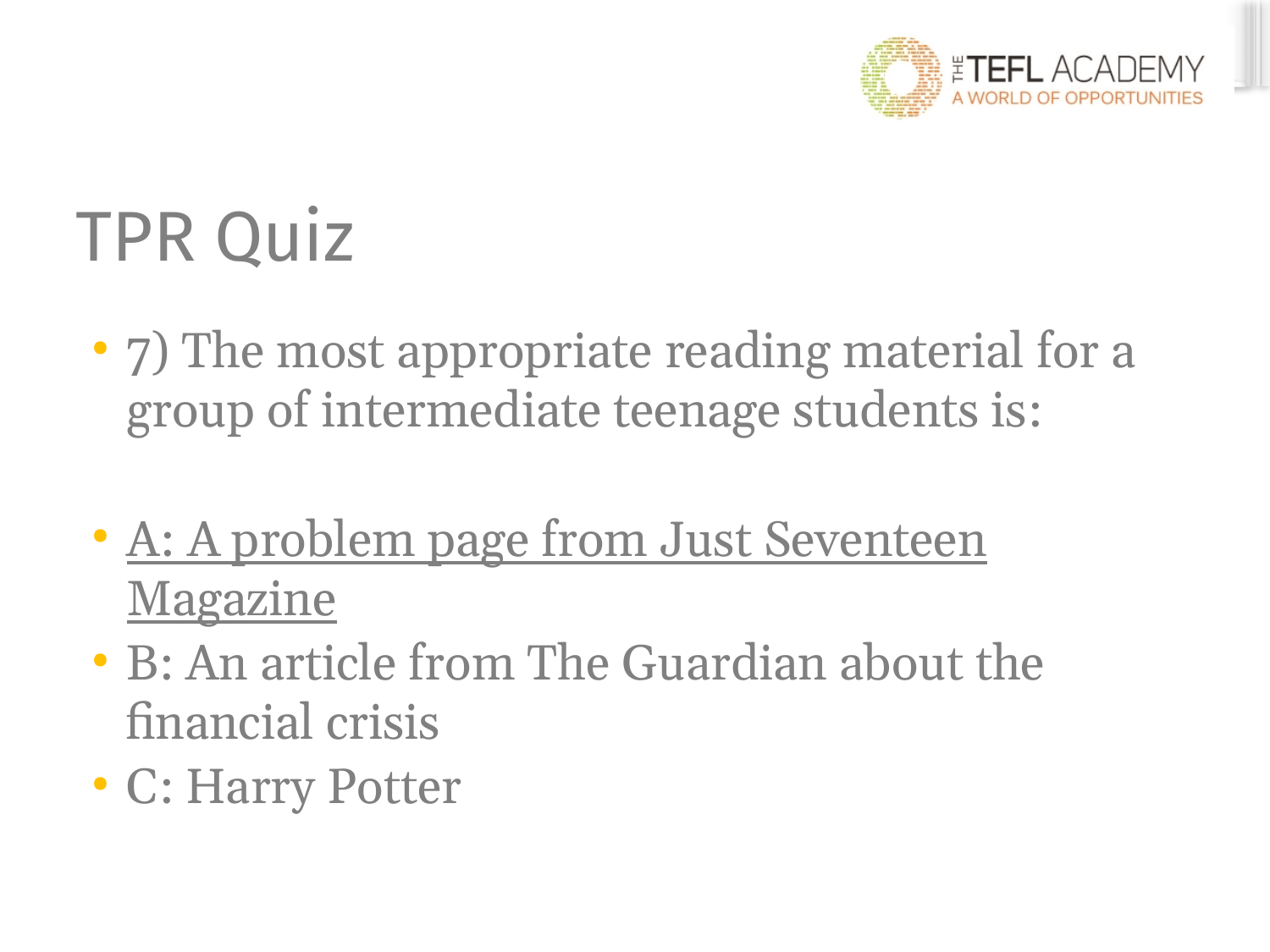

# TPR Quiz
7) The most appropriate reading material for a group of intermediate teenage students is:

A: A problem page from Just Seventeen Magazine
B: An article from The Guardian about the financial crisis
C: Harry Potter